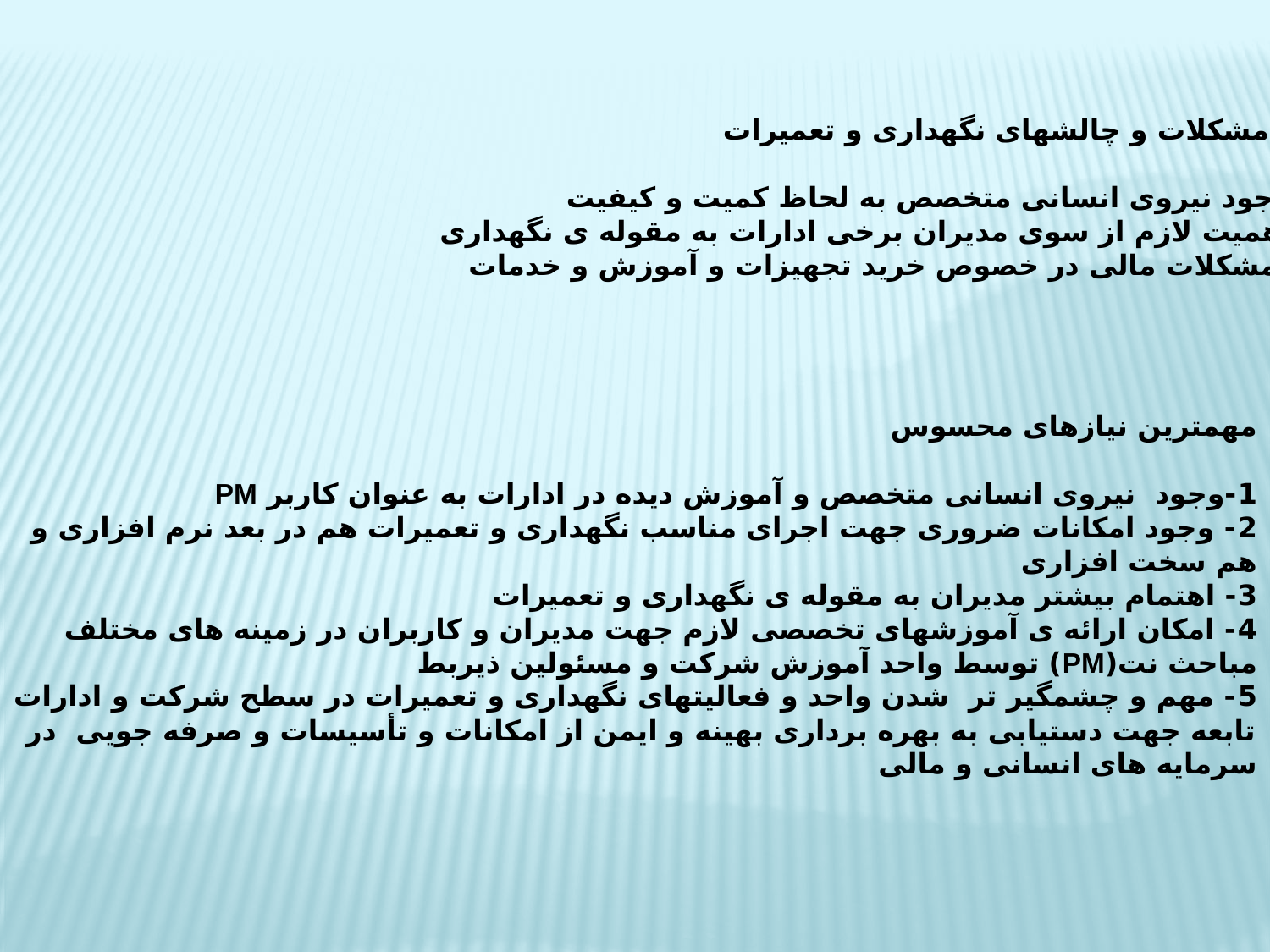

مهمترین مشکلات و چالشهای نگهداری و تعمیرات

1- عدم وجود نیروی انسانی متخصص به لحاظ کمیت و کیفیت
2- عدم اهمیت لازم از سوی مدیران برخی ادارات به مقوله ی نگهداری
3- وجود مشکلات مالی در خصوص خرید تجهیزات و آموزش و خدمات

مهمترین نیازهای محسوس

1-وجود  نیروی انسانی متخصص و آموزش دیده در ادارات به عنوان کاربر PM
2- وجود امکانات ضروری جهت اجرای مناسب نگهداری و تعمیرات هم در بعد نرم افزاری و هم سخت افزاری
3- اهتمام بیشتر مدیران به مقوله ی نگهداری و تعمیرات
4- امکان ارائه ی آموزشهای تخصصی لازم جهت مدیران و کاربران در زمینه های مختلف مباحث نت(PM) توسط واحد آموزش شرکت و مسئولین ذیربط
5- مهم و چشمگیر تر  شدن واحد و فعالیتهای نگهداری و تعمیرات در سطح شرکت و ادارات تابعه جهت دستیابی به بهره برداری بهینه و ایمن از امکانات و تأسیسات و صرفه جویی  در سرمایه های انسانی و مالی